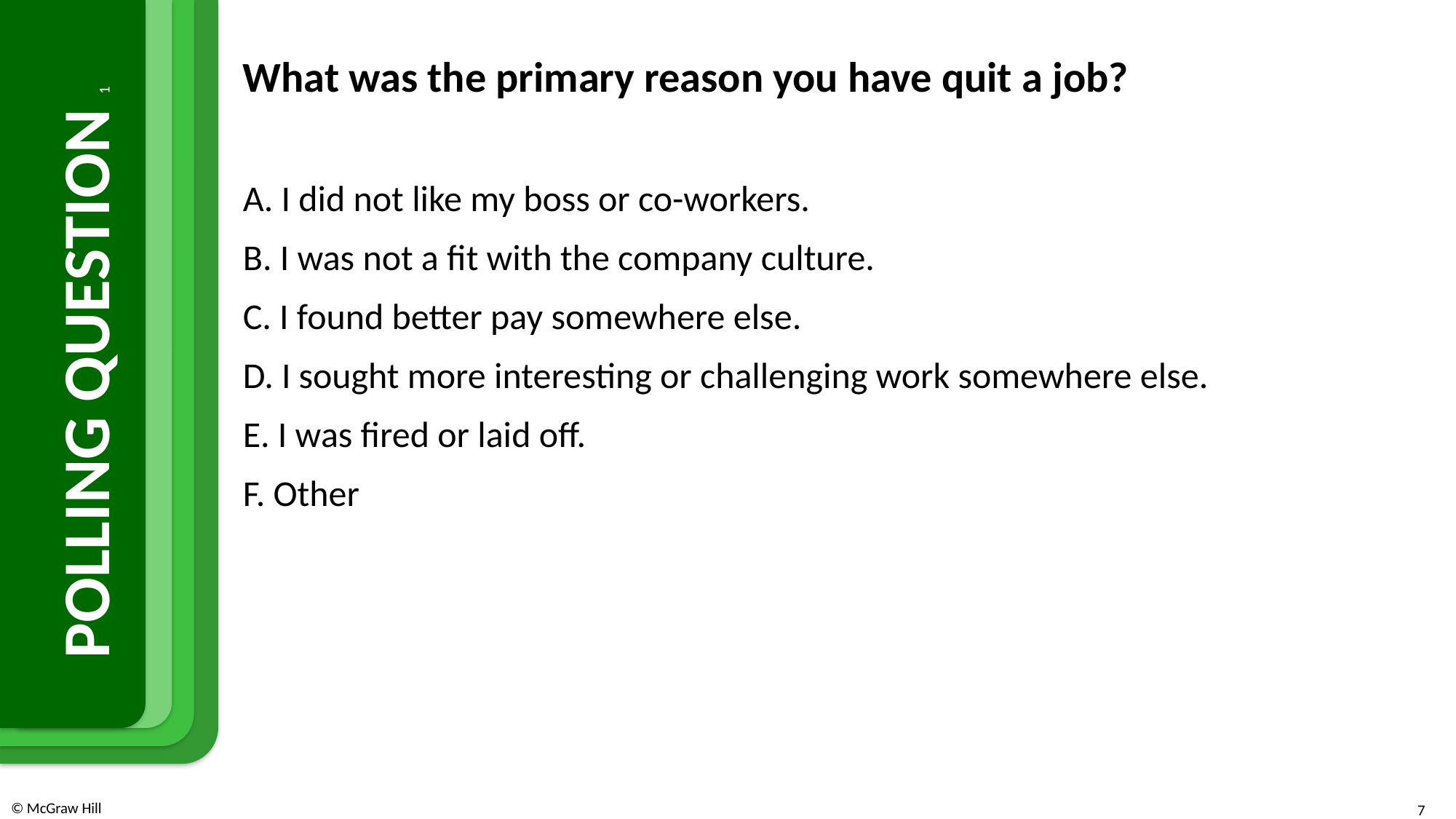

What was the primary reason you have quit a job?
A. I did not like my boss or co-workers.
B. I was not a fit with the company culture.
C. I found better pay somewhere else.
D. I sought more interesting or challenging work somewhere else.
E. I was fired or laid off.
F. Other
# POLLING QUESTION 1